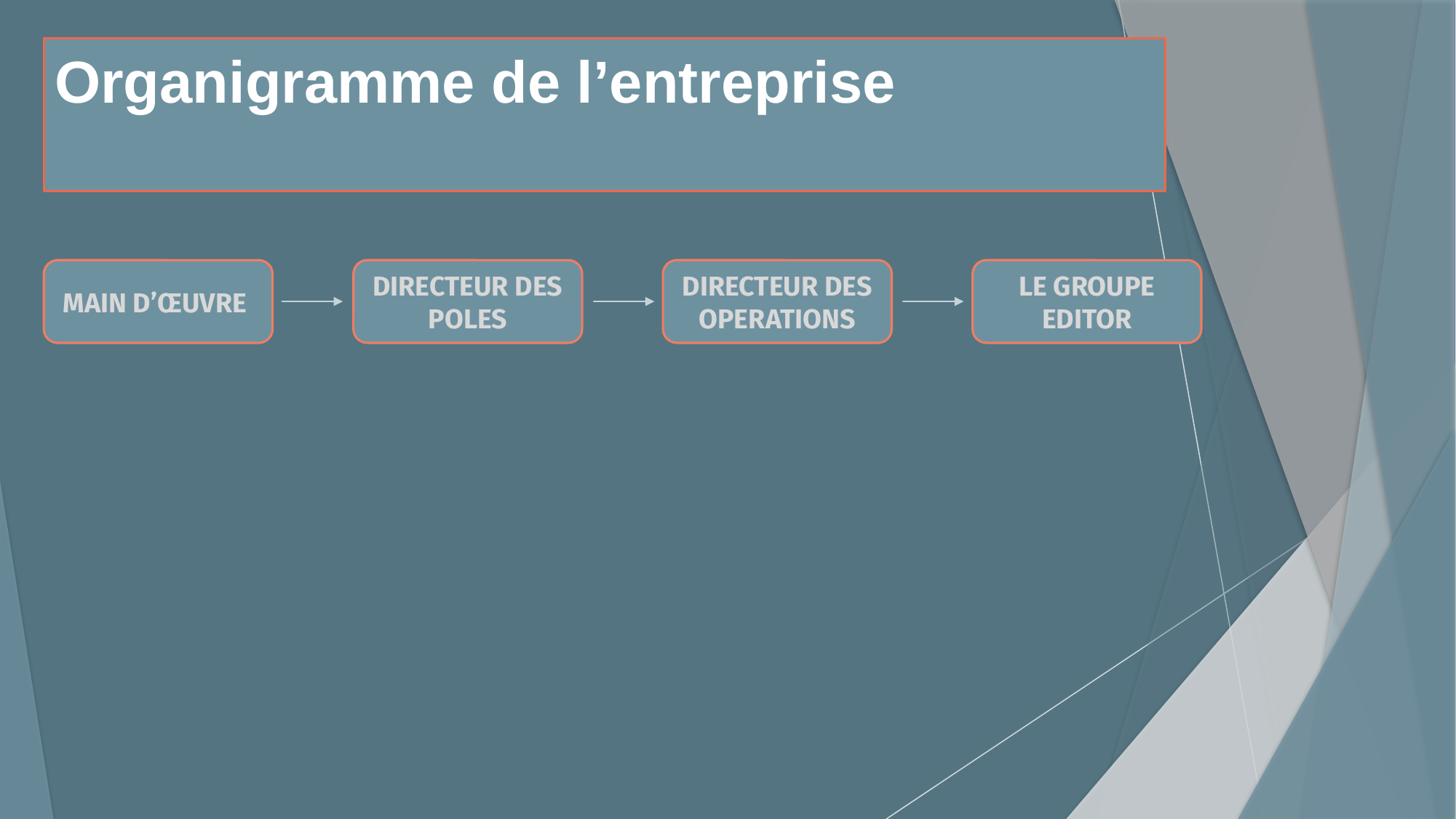

# Organigramme de l’entreprise
LE GROUPE EDITOR
MAIN D’ŒUVRE
DIRECTEUR DES POLES
DIRECTEUR DES OPERATIONS